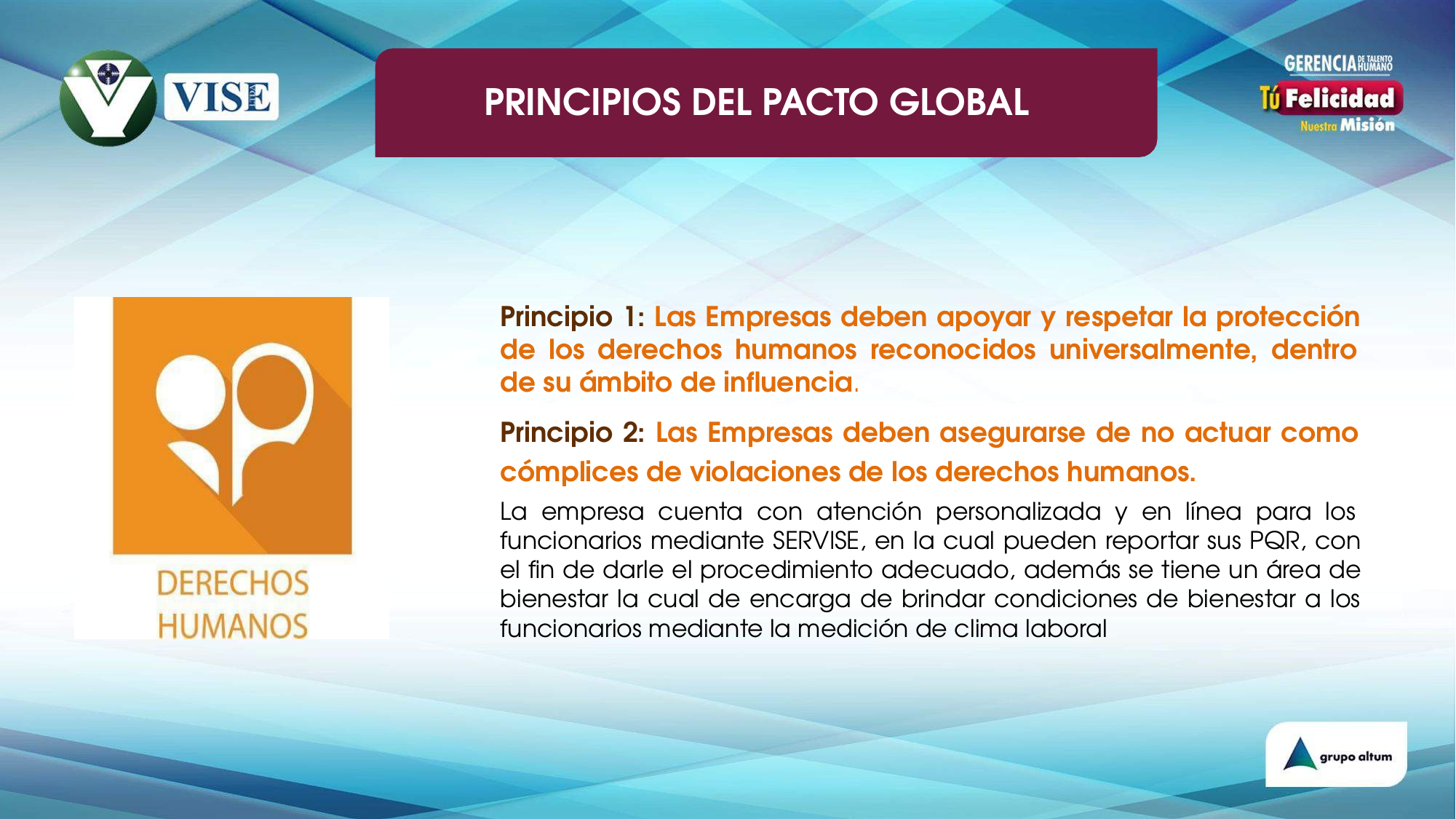

# PRINCIPIOS DEL PACTO GLOBAL
Principio 1: Las Empresas deben apoyar y respetar la protección  de los derechos humanos reconocidos universalmente, dentro  de su ámbito de influencia.
Principio 2: Las Empresas deben asegurarse de no actuar como  cómplices de violaciones de los derechos humanos.
La empresa cuenta con atención personalizada y en línea para los  funcionarios mediante SERVISE, en la cual pueden reportar sus PQR, con  el fin de darle el procedimiento adecuado, además se tiene un área de  bienestar la cual de encarga de brindar condiciones de bienestar a los  funcionarios mediante la medición de clima laboral